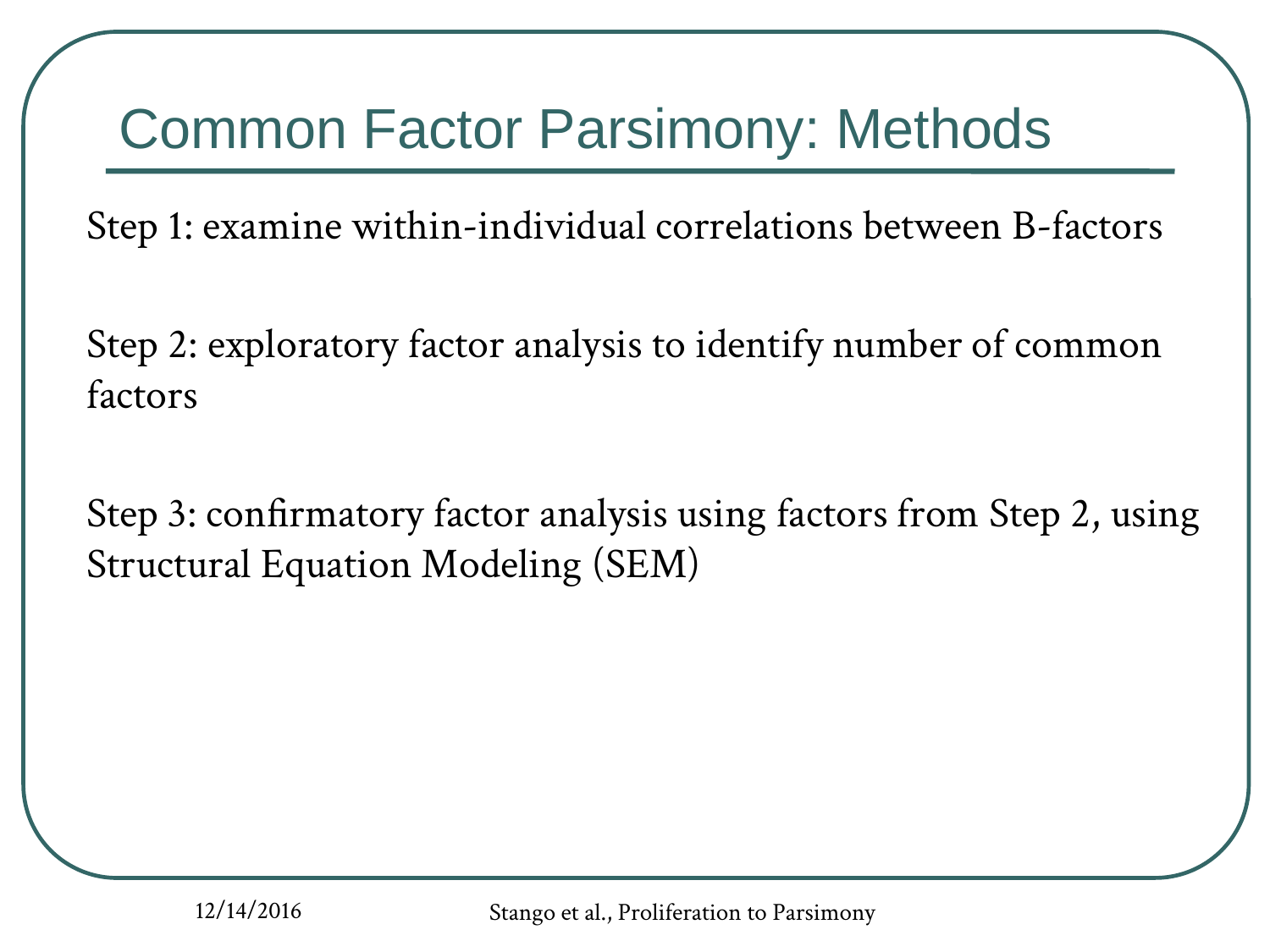

# Common Factor Parsimony: Methods
Step 1: examine within-individual correlations between B-factors

Step 2: exploratory factor analysis to identify number of common factors

Step 3: confirmatory factor analysis using factors from Step 2, using Structural Equation Modeling (SEM)
12/14/2016
Stango et al., Proliferation to Parsimony